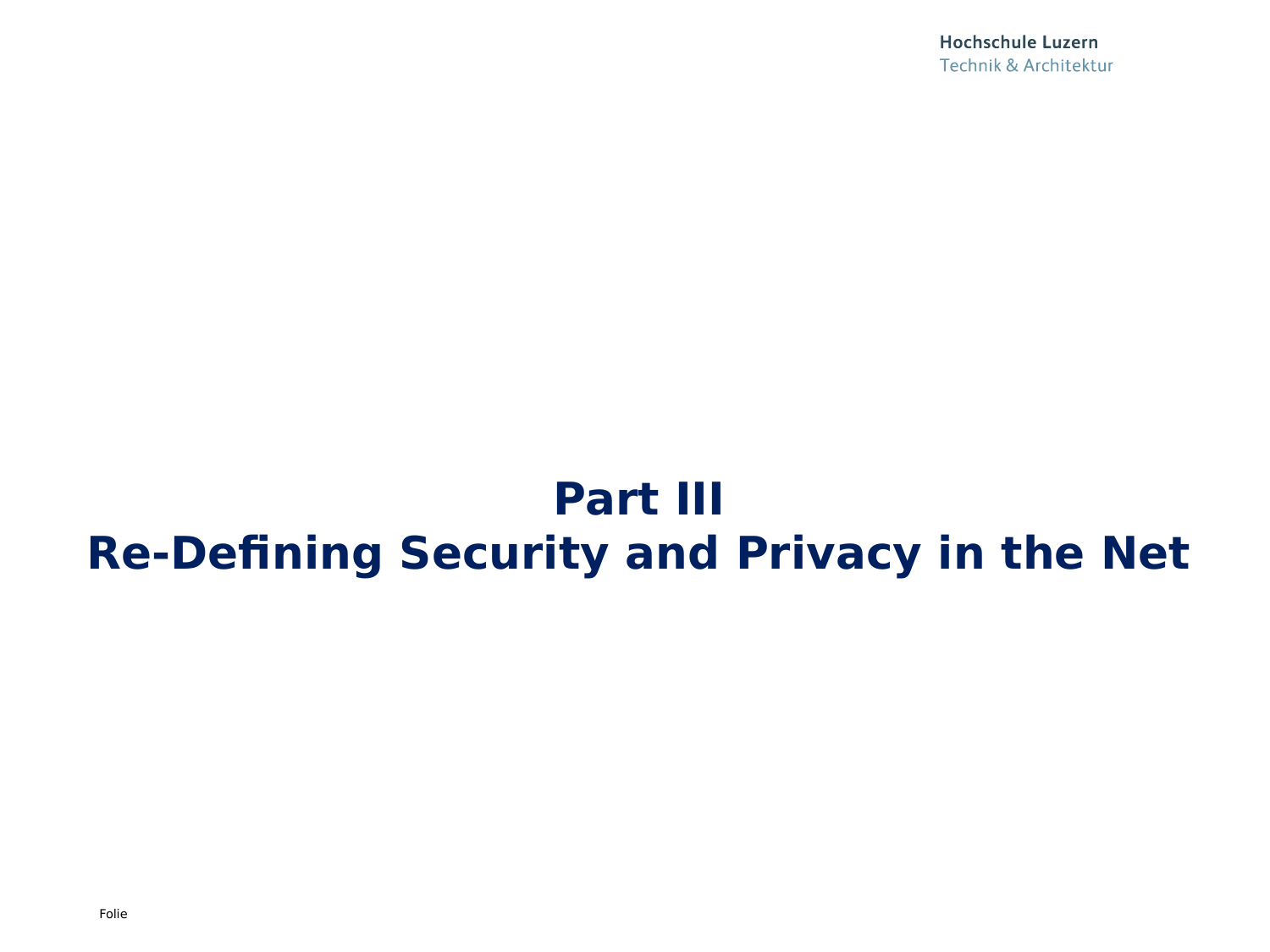

# Part III Re-Defining Security and Privacy in the Net